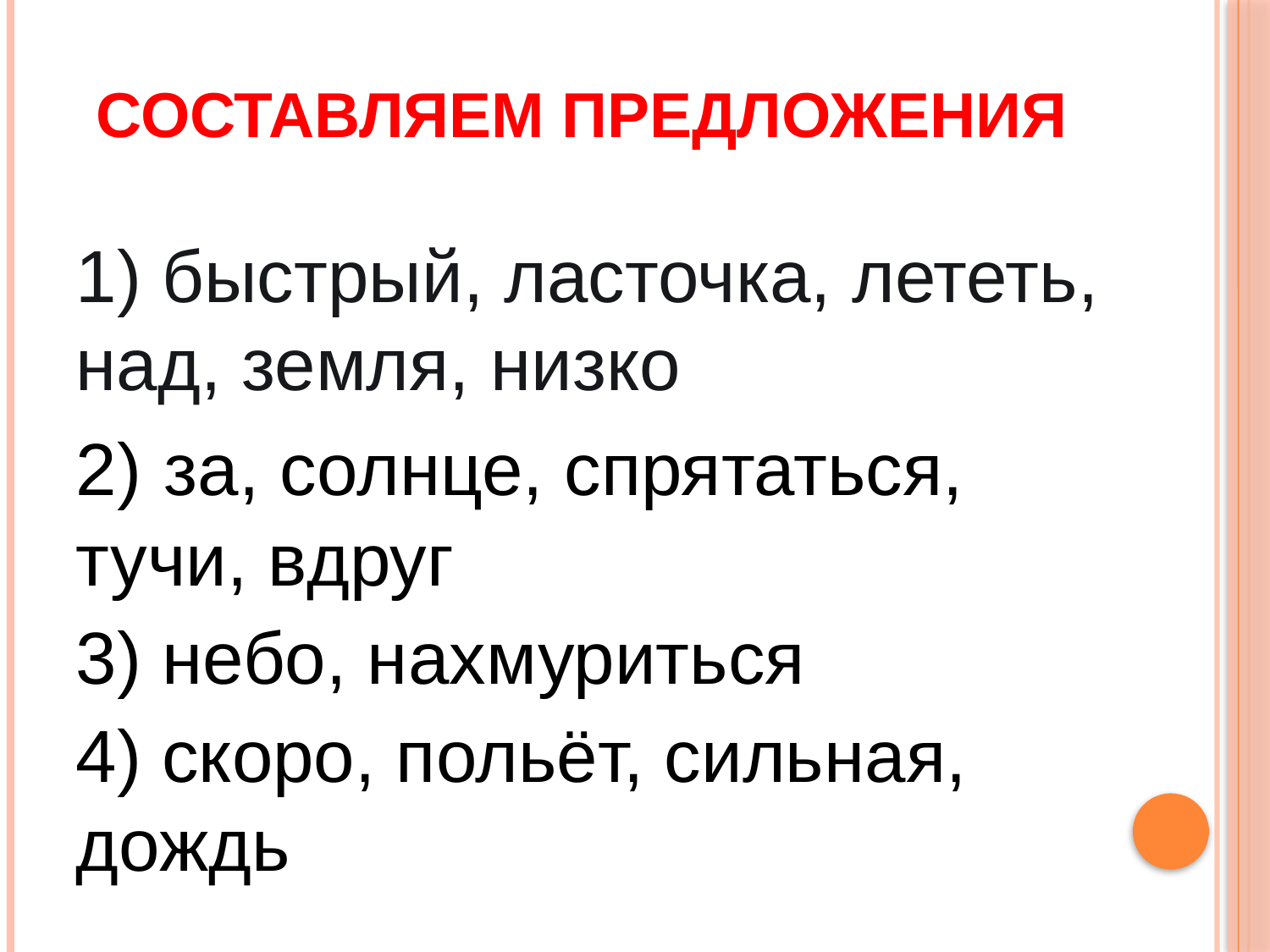

# Составляем предложения
1) быстрый, ласточка, лететь, над, земля, низко
2) за, солнце, спрятаться, тучи, вдруг
3) небо, нахмуриться
4) скоро, польёт, сильная, дождь